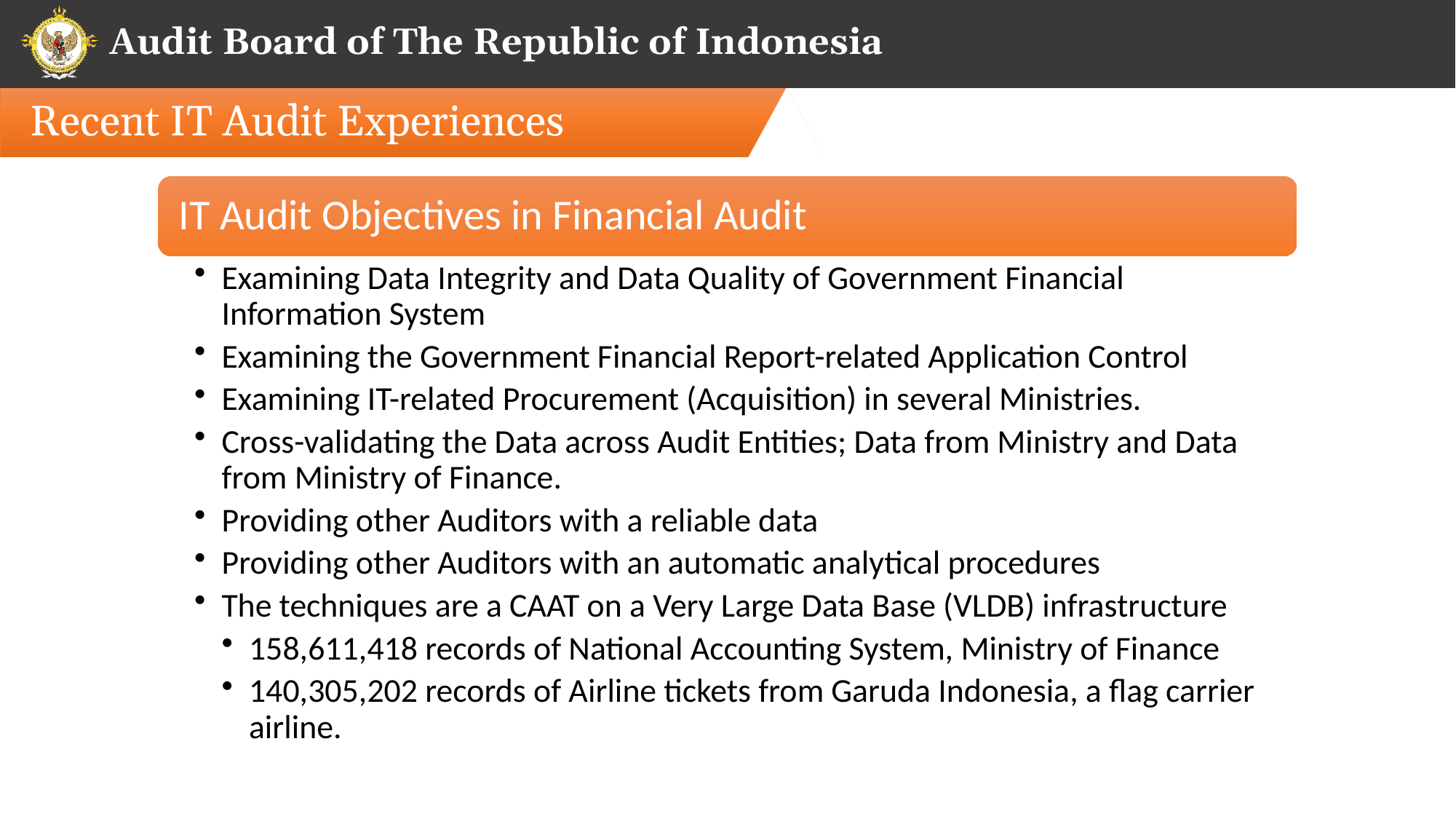

# Recent IT Audit Experiences
IT Audit Objectives in Financial Audit
Examining Data Integrity and Data Quality of Government Financial Information System
Examining the Government Financial Report-related Application Control
Examining IT-related Procurement (Acquisition) in several Ministries.
Cross-validating the Data across Audit Entities; Data from Ministry and Data from Ministry of Finance.
Providing other Auditors with a reliable data
Providing other Auditors with an automatic analytical procedures
The techniques are a CAAT on a Very Large Data Base (VLDB) infrastructure
158,611,418 records of National Accounting System, Ministry of Finance
140,305,202 records of Airline tickets from Garuda Indonesia, a flag carrier airline.
13